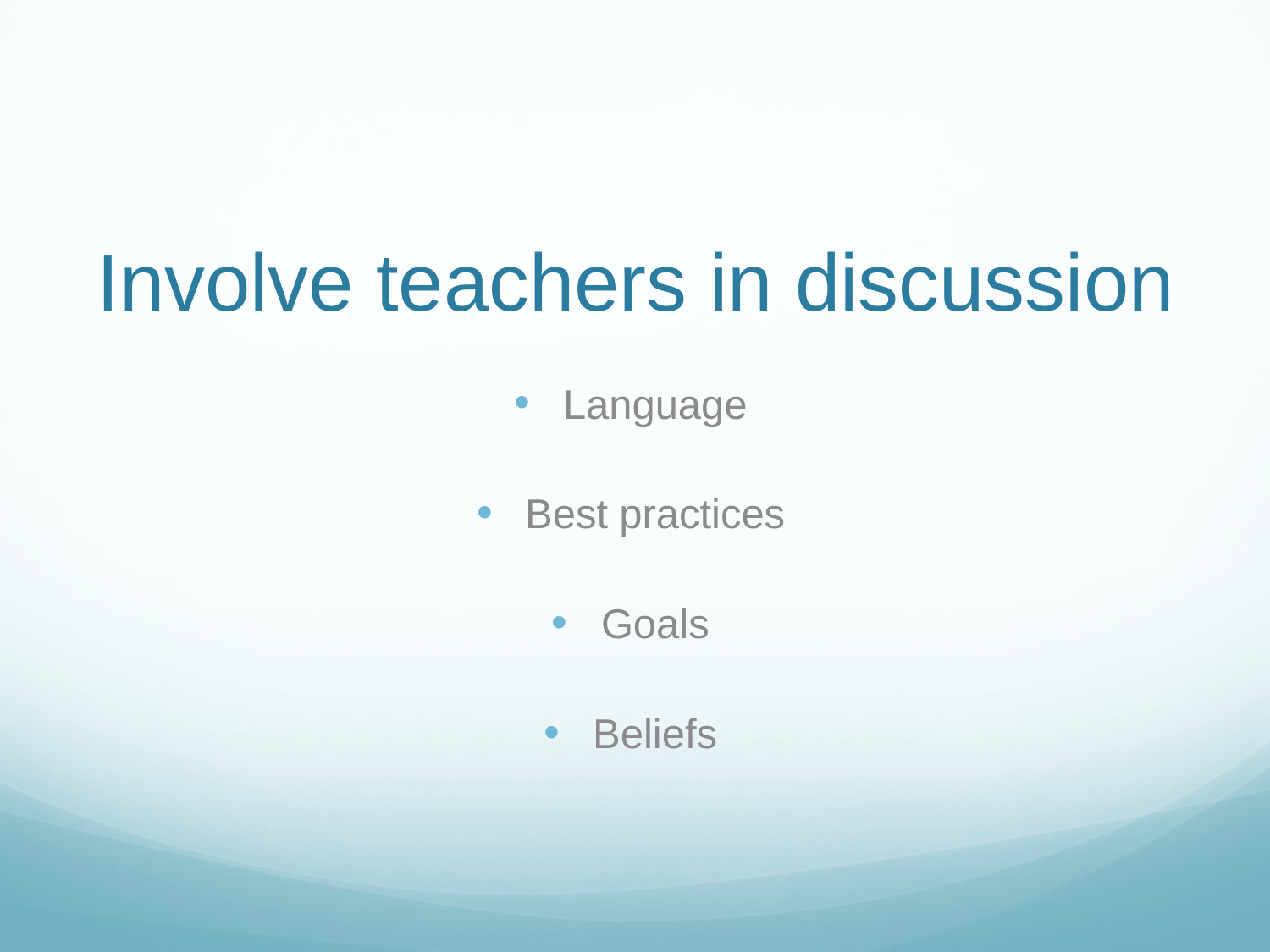

# Involve teachers in discussion
Language

Best practices

Goals

Beliefs